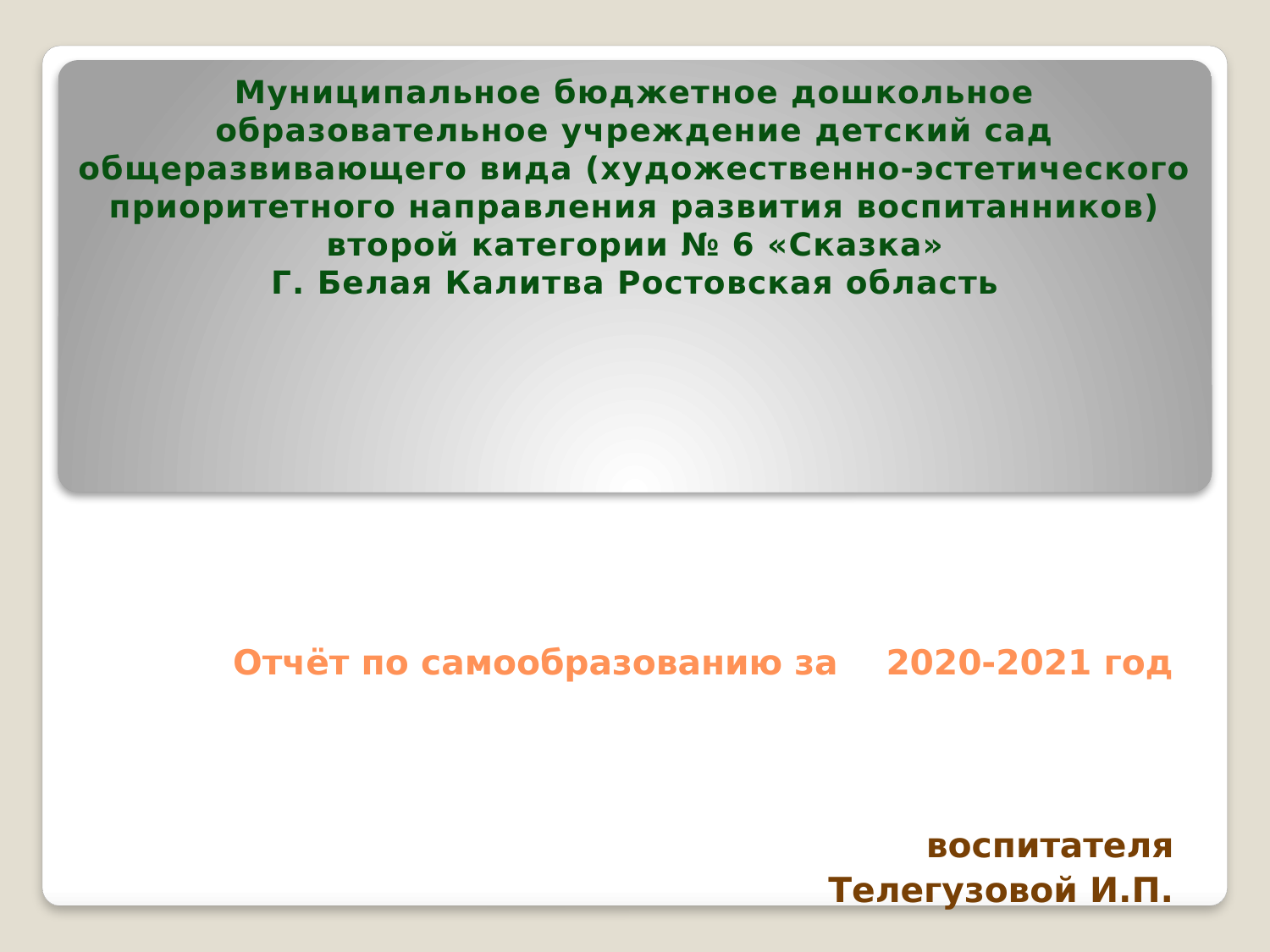

Муниципальное бюджетное дошкольное образовательное учреждение детский сад общеразвивающего вида (художественно-эстетического приоритетного направления развития воспитанников) второй категории № 6 «Сказка»
Г. Белая Калитва Ростовская область
# Отчёт по самообразованию за    2020-2021 год воспитателя Телегузовой И.П.